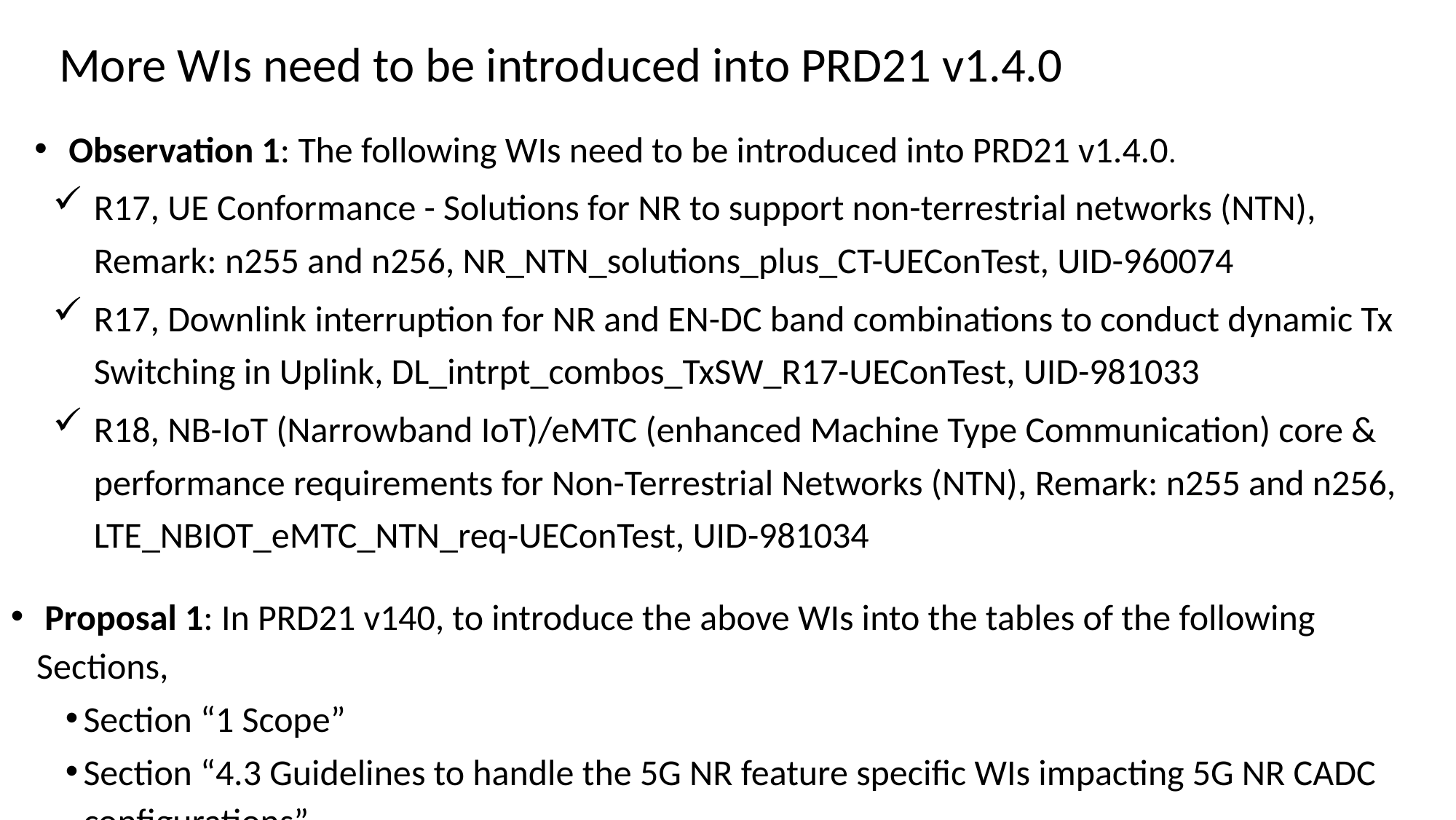

# More WIs need to be introduced into PRD21 v1.4.0
 Observation 1: The following WIs need to be introduced into PRD21 v1.4.0.
R17, UE Conformance - Solutions for NR to support non-terrestrial networks (NTN), Remark: n255 and n256, NR_NTN_solutions_plus_CT-UEConTest, UID-960074
R17, Downlink interruption for NR and EN-DC band combinations to conduct dynamic Tx Switching in Uplink, DL_intrpt_combos_TxSW_R17-UEConTest, UID-981033
R18, NB-IoT (Narrowband IoT)/eMTC (enhanced Machine Type Communication) core & performance requirements for Non-Terrestrial Networks (NTN), Remark: n255 and n256, LTE_NBIOT_eMTC_NTN_req-UEConTest, UID-981034
 Proposal 1: In PRD21 v140, to introduce the above WIs into the tables of the following Sections,
Section “1 Scope”
Section “4.3 Guidelines to handle the 5G NR feature specific WIs impacting 5G NR CADC configurations”.